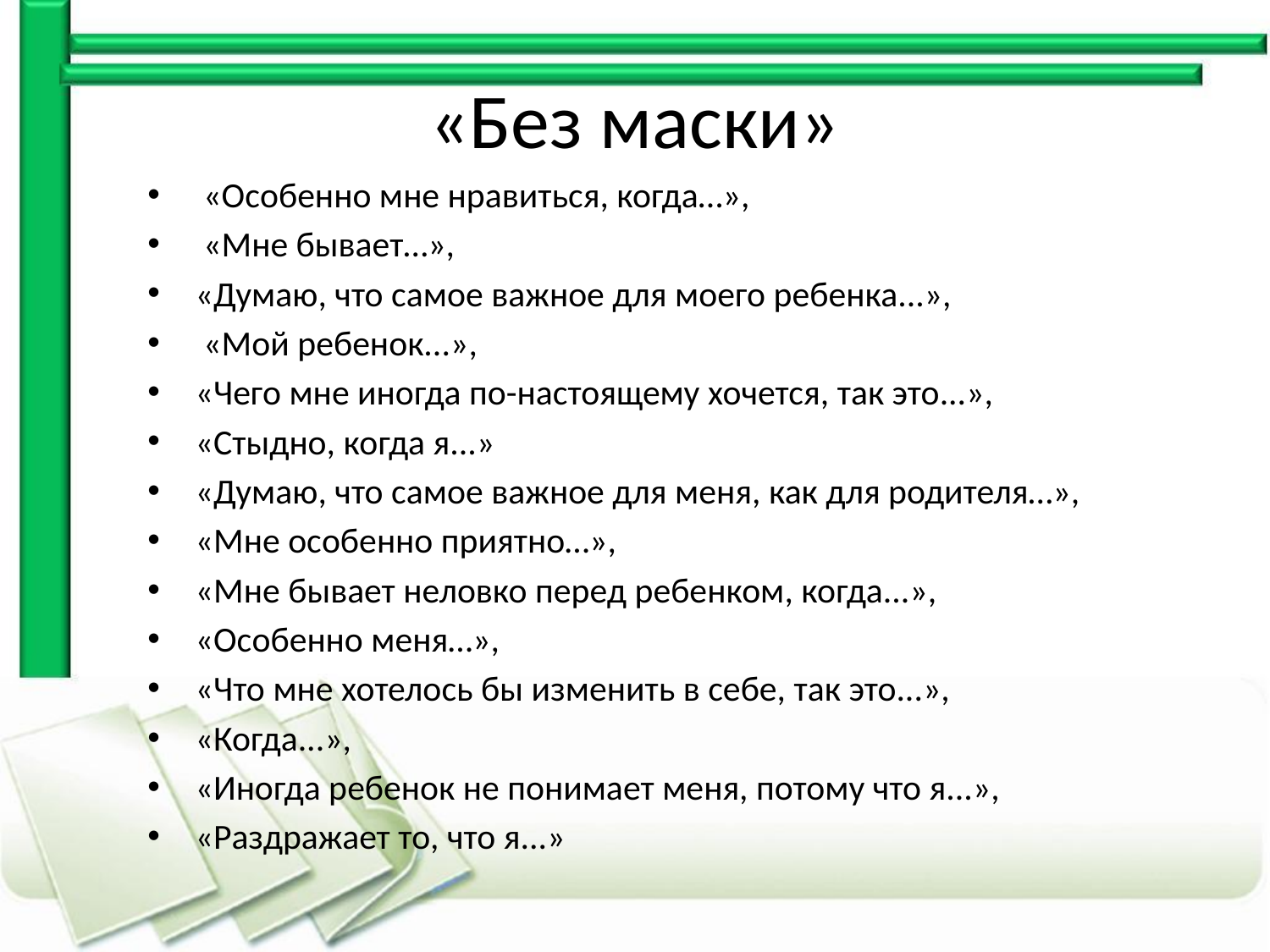

# «Без маски»
 «Особенно мне нравиться, когда…»,
 «Мне бывает…»,
«Думаю, что самое важное для моего ребенка...»,
 «Мой ребенок...»,
«Чего мне иногда по-настоящему хочется, так это...»,
«Стыдно, когда я...»
«Думаю, что самое важное для меня, как для родителя…»,
«Мне особенно приятно…»,
«Мне бывает неловко перед ребенком, когда...»,
«Особенно меня…»,
«Что мне хотелось бы изменить в себе, так это...»,
«Когда...»,
«Иногда ребенок не понимает меня, потому что я...»,
«Раздражает то, что я...»